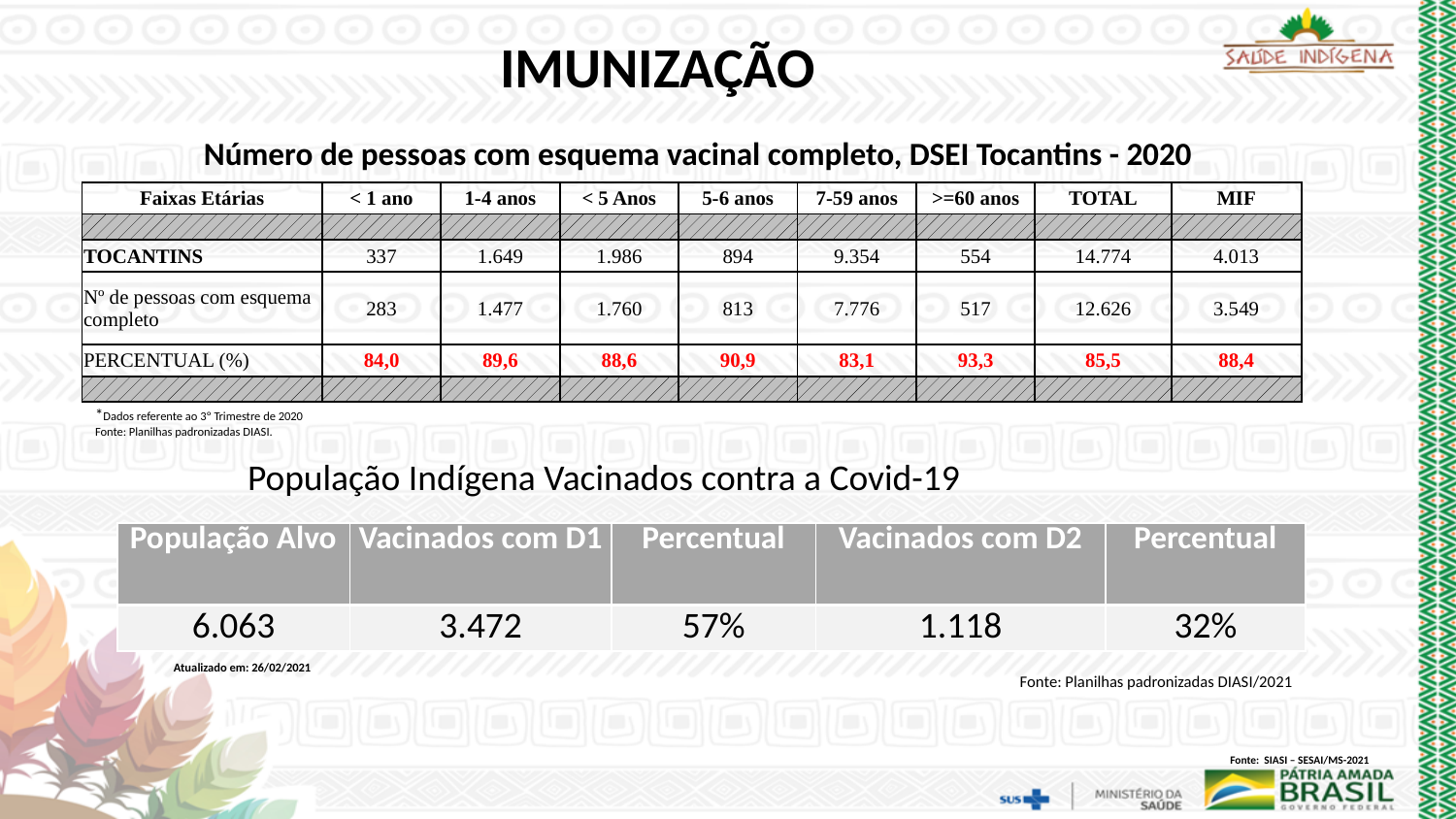

IMUNIZAÇÃO
Número de pessoas com esquema vacinal completo, DSEI Tocantins - 2020
| Faixas Etárias | < 1 ano | 1-4 anos | < 5 Anos | 5-6 anos | 7-59 anos | >=60 anos | TOTAL | MIF |
| --- | --- | --- | --- | --- | --- | --- | --- | --- |
|  |  |  |  |  |  |  |  |  |
| TOCANTINS | 337 | 1.649 | 1.986 | 894 | 9.354 | 554 | 14.774 | 4.013 |
| Nº de pessoas com esquema completo | 283 | 1.477 | 1.760 | 813 | 7.776 | 517 | 12.626 | 3.549 |
| PERCENTUAL (%) | 84,0 | 89,6 | 88,6 | 90,9 | 83,1 | 93,3 | 85,5 | 88,4 |
|  |  |  |  |  |  |  |  |  |
*Dados referente ao 3º Trimestre de 2020
Fonte: Planilhas padronizadas DIASI.
População Indígena Vacinados contra a Covid-19
| População Alvo | Vacinados com D1 | Percentual | Vacinados com D2 | Percentual |
| --- | --- | --- | --- | --- |
| 6.063 | 3.472 | 57% | 1.118 | 32% |
Atualizado em: 26/02/2021
Fonte: Planilhas padronizadas DIASI/2021
Fonte:  SIASI – SESAI/MS-2021